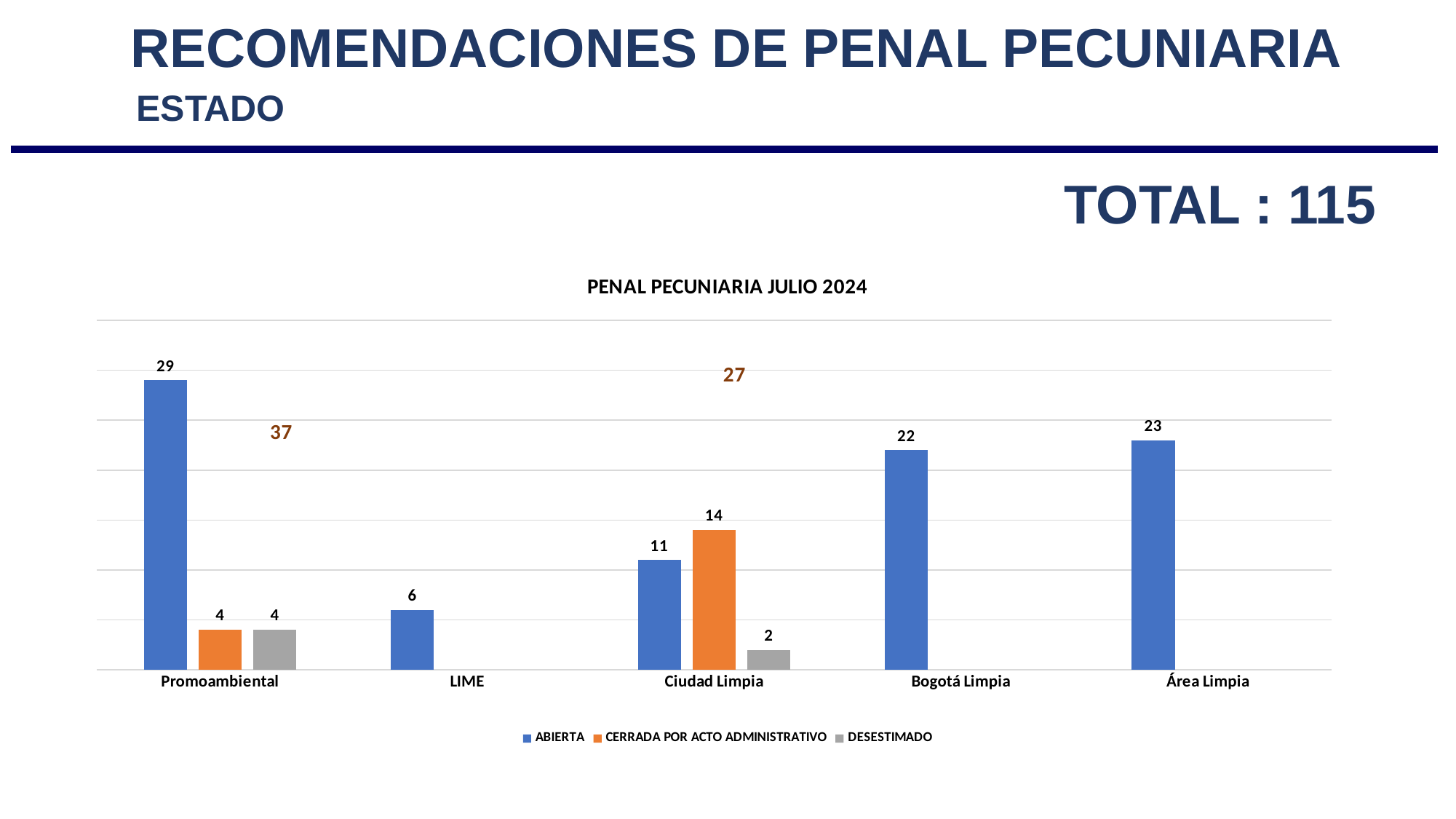

Recomendaciones de penal pecuniaria

ESTADO
Total : 115

### Chart: PENAL PECUNIARIA JULIO 2024

| Category | ABIERTA | CERRADA POR ACTO ADMINISTRATIVO | DESESTIMADO |
|---|---|---|---|
| Promoambiental | 29.0 | 4.0 | 4.0 |
| LIME | 6.0 | None | None |
| Ciudad Limpia | 11.0 | 14.0 | 2.0 |
| Bogotá Limpia | 22.0 | None | None |
| Área Limpia | 23.0 | None | None |